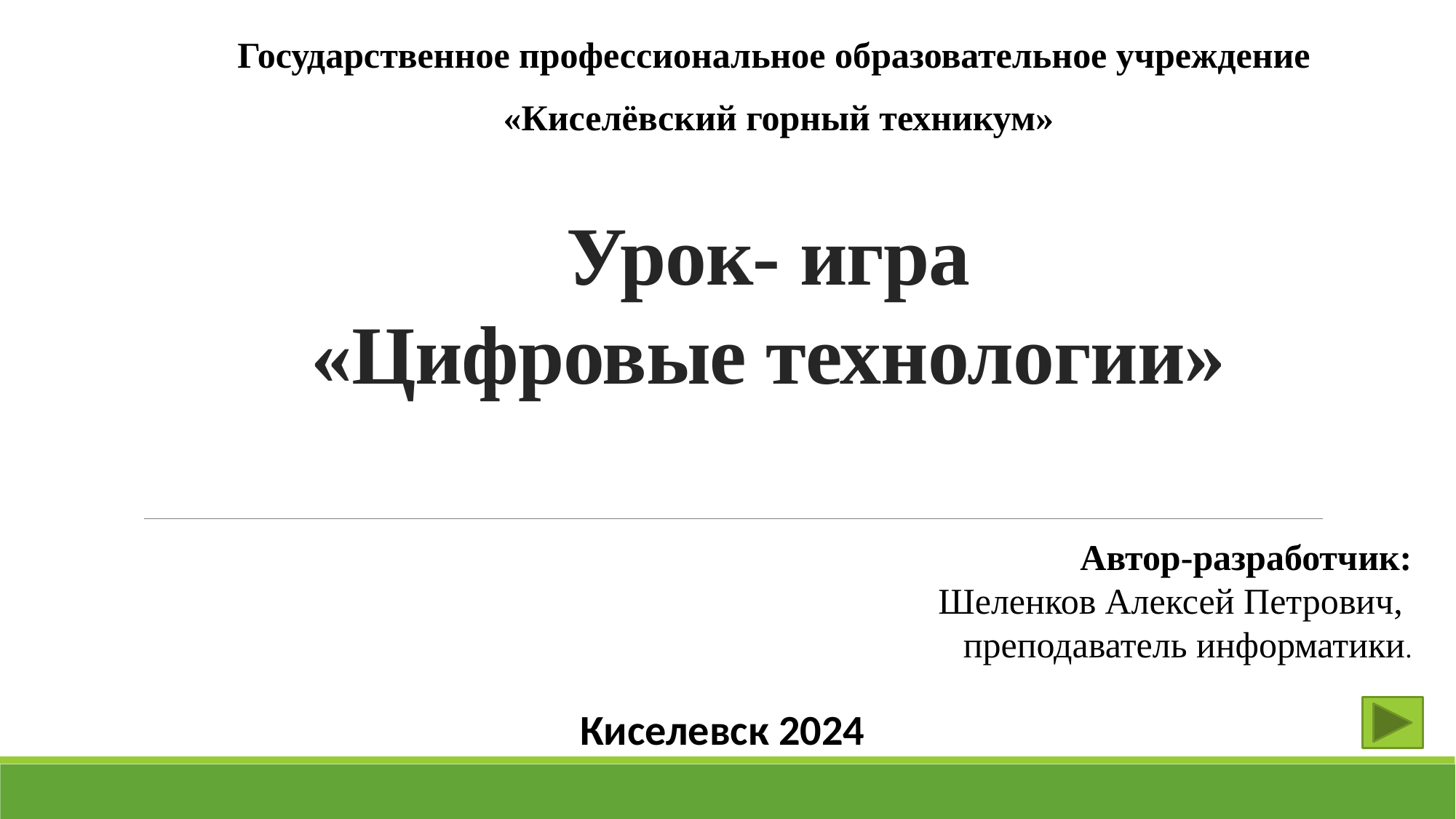

Государственное профессиональное образовательное учреждение
«Киселёвский горный техникум»
# Урок- игра «Цифровые технологии»
Автор-разработчик:
Шеленков Алексей Петрович,
преподаватель информатики.
Киселевск 2024